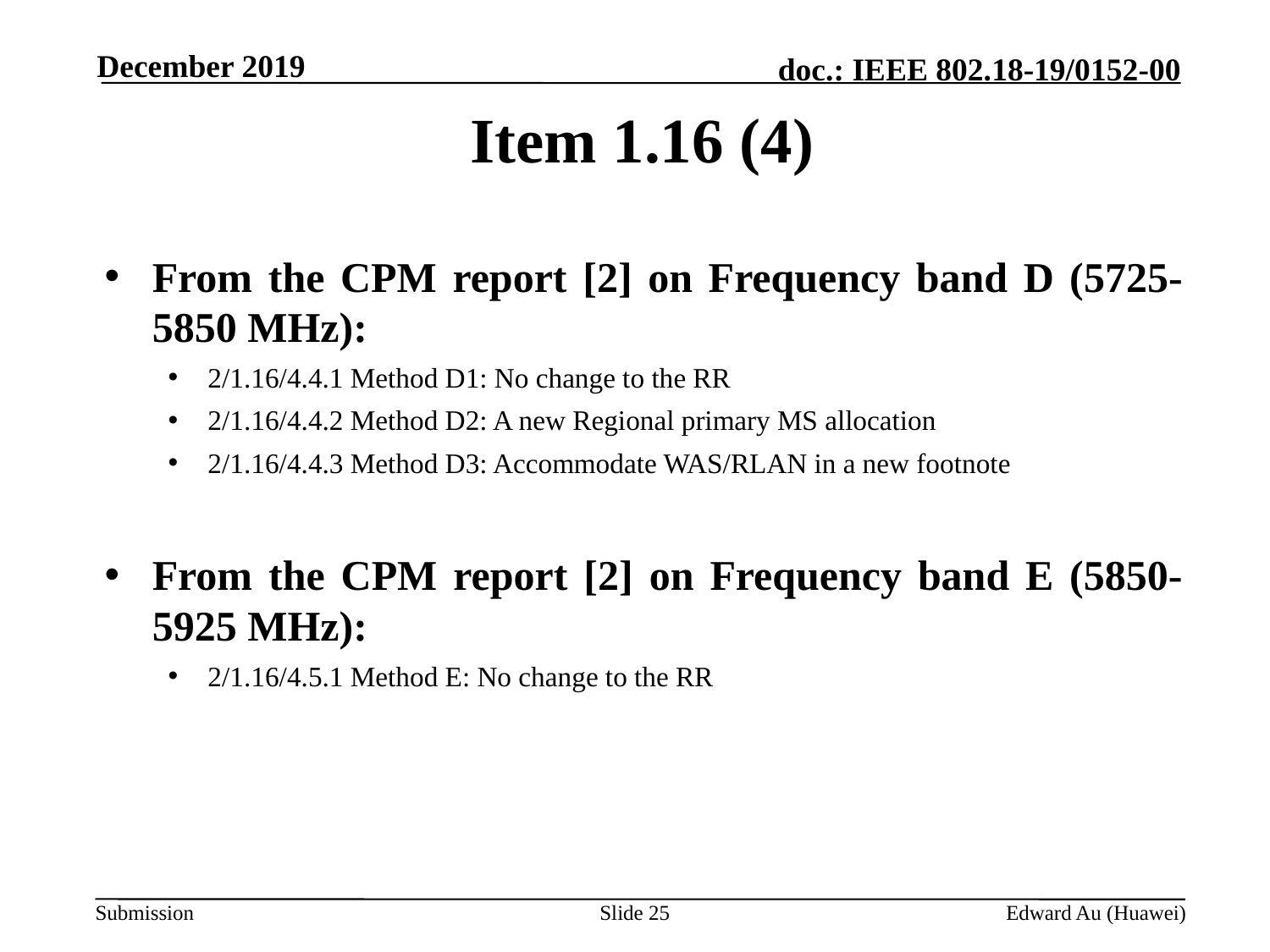

December 2019
# Item 1.16 (4)
From the CPM report [2] on Frequency band D (5725-5850 MHz):
2/1.16/4.4.1 Method D1: No change to the RR
2/1.16/4.4.2 Method D2: A new Regional primary MS allocation
2/1.16/4.4.3 Method D3: Accommodate WAS/RLAN in a new footnote

From the CPM report [2] on Frequency band E (5850-5925 MHz):
2/1.16/4.5.1 Method E: No change to the RR

Slide 25
Edward Au (Huawei)